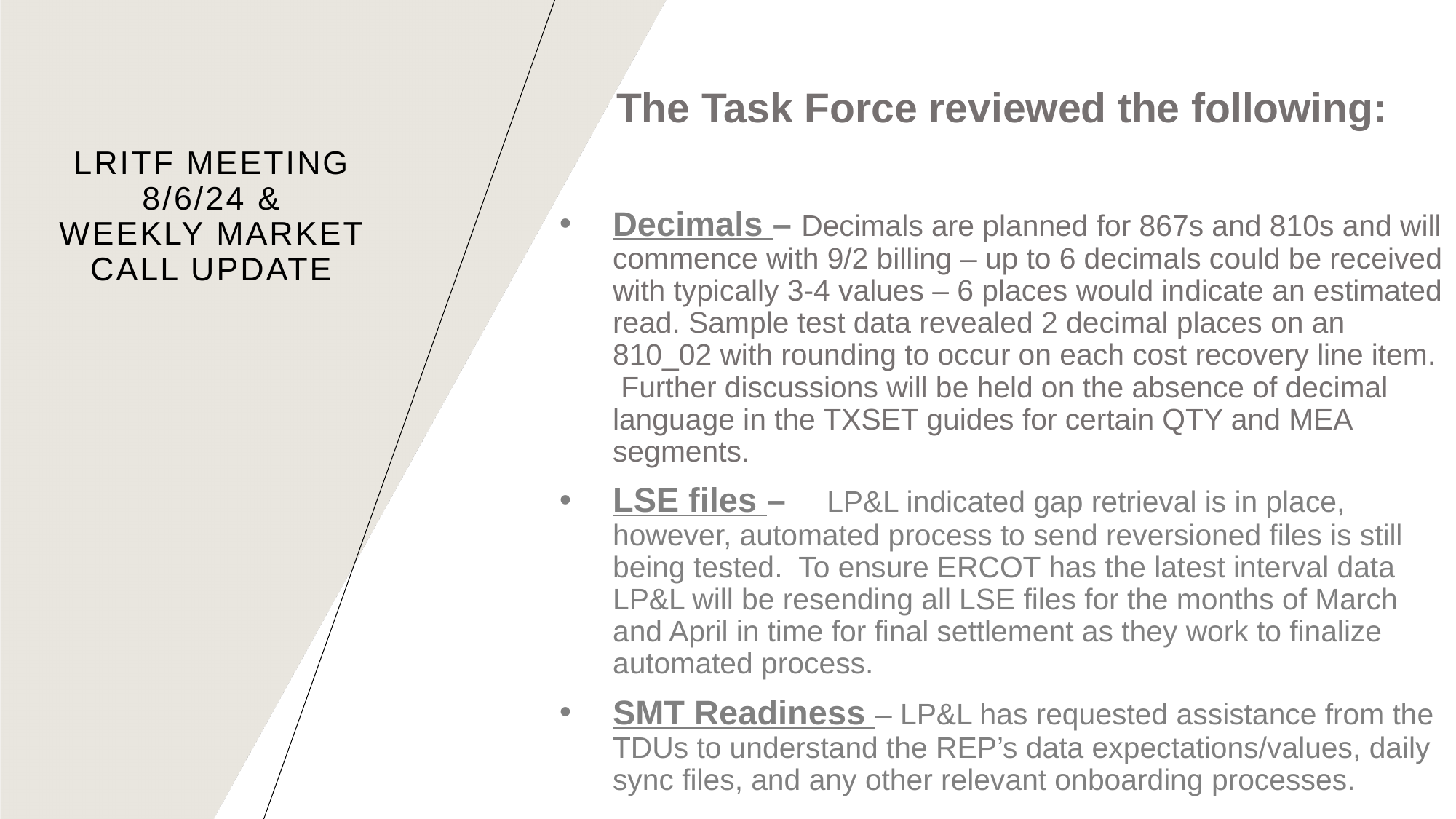

The Task Force reviewed the following:

Decimals – Decimals are planned for 867s and 810s and will commence with 9/2 billing – up to 6 decimals could be received with typically 3-4 values – 6 places would indicate an estimated read. Sample test data revealed 2 decimal places on an 810_02 with rounding to occur on each cost recovery line item.  Further discussions will be held on the absence of decimal language in the TXSET guides for certain QTY and MEA segments.
LSE files –	LP&L indicated gap retrieval is in place, however, automated process to send reversioned files is still being tested.  To ensure ERCOT has the latest interval data LP&L will be resending all LSE files for the months of March and April in time for final settlement as they work to finalize automated process.
SMT Readiness – LP&L has requested assistance from the TDUs to understand the REP’s data expectations/values, daily sync files, and any other relevant onboarding processes.

# LRITF meeting 8/6/24 & weekly market call update